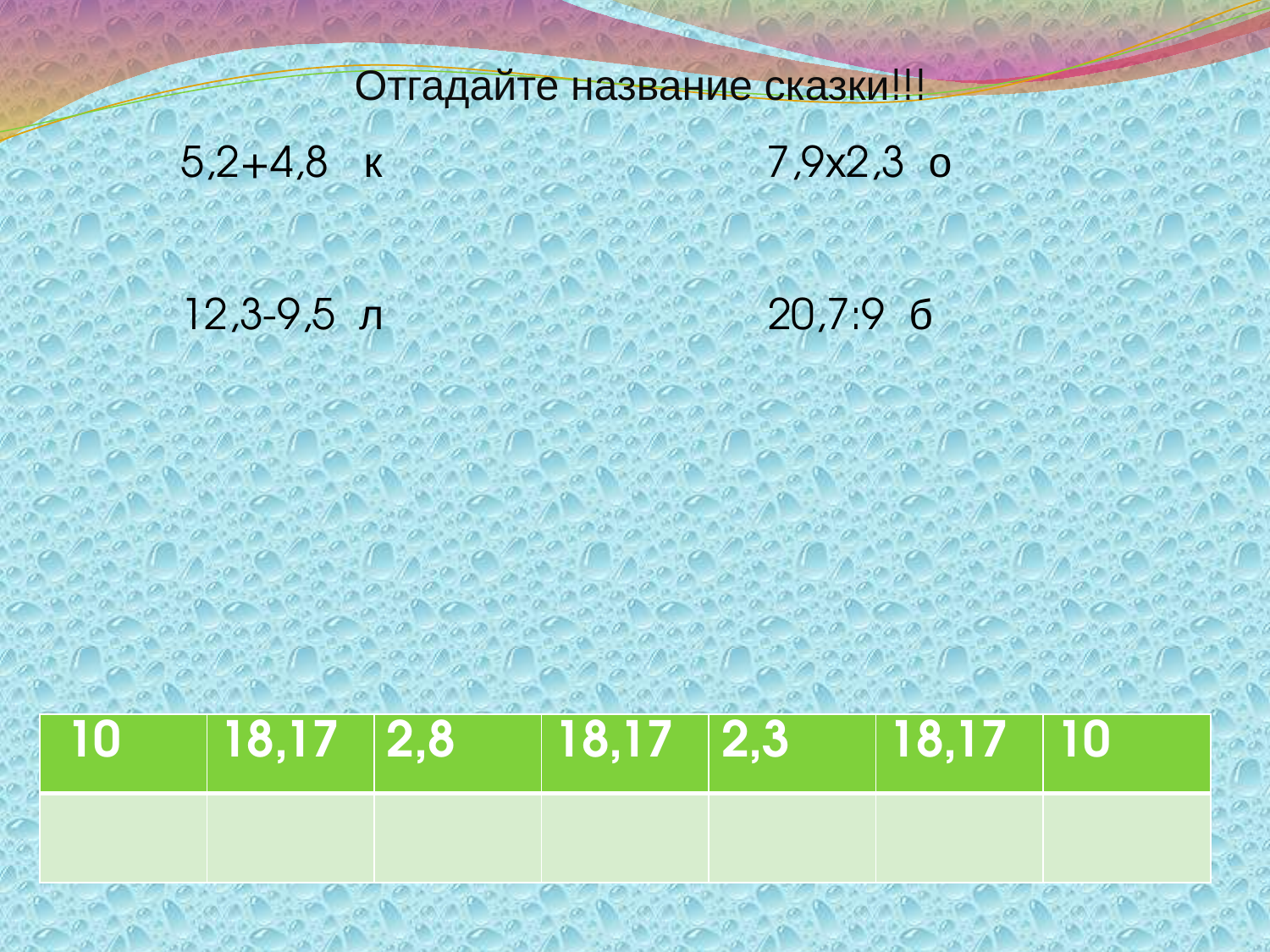

# Отгадайте название сказки!!!
5,2+4,8   к                                 7,9х2,3  о

12,3-9,5  л                                 20,7:9  б

| 10 | 18,17 | 2,8 | 18,17 | 2,3 | 18,17 | 10 |
| --- | --- | --- | --- | --- | --- | --- |
|  |  |  |  |  |  |  |